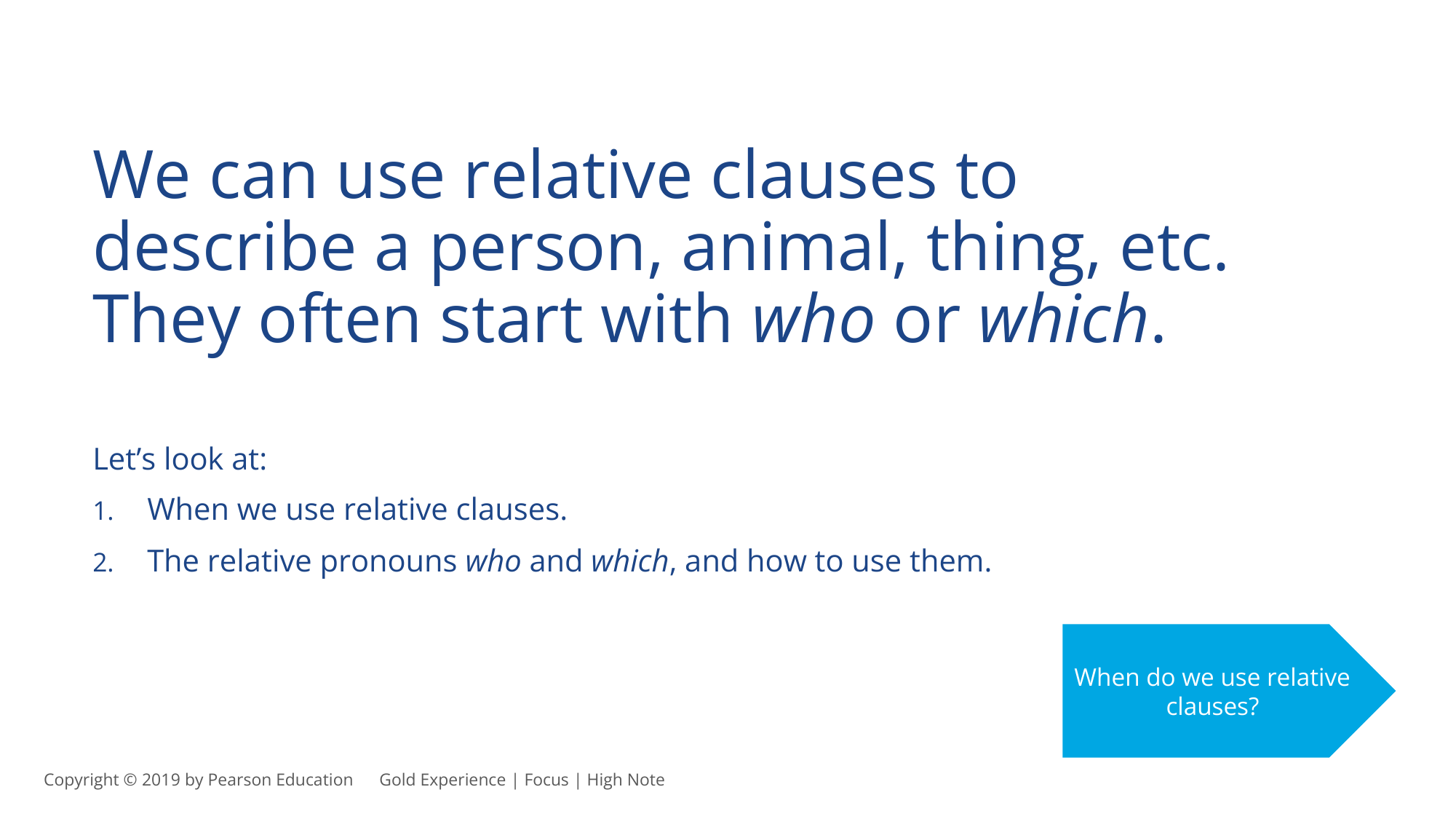

We can use relative clauses to describe a person, animal, thing, etc. They often start with who or which.
Let’s look at:
When we use relative clauses.
The relative pronouns who and which, and how to use them.
When do we use relative clauses?
Copyright © 2019 by Pearson Education      Gold Experience | Focus | High Note